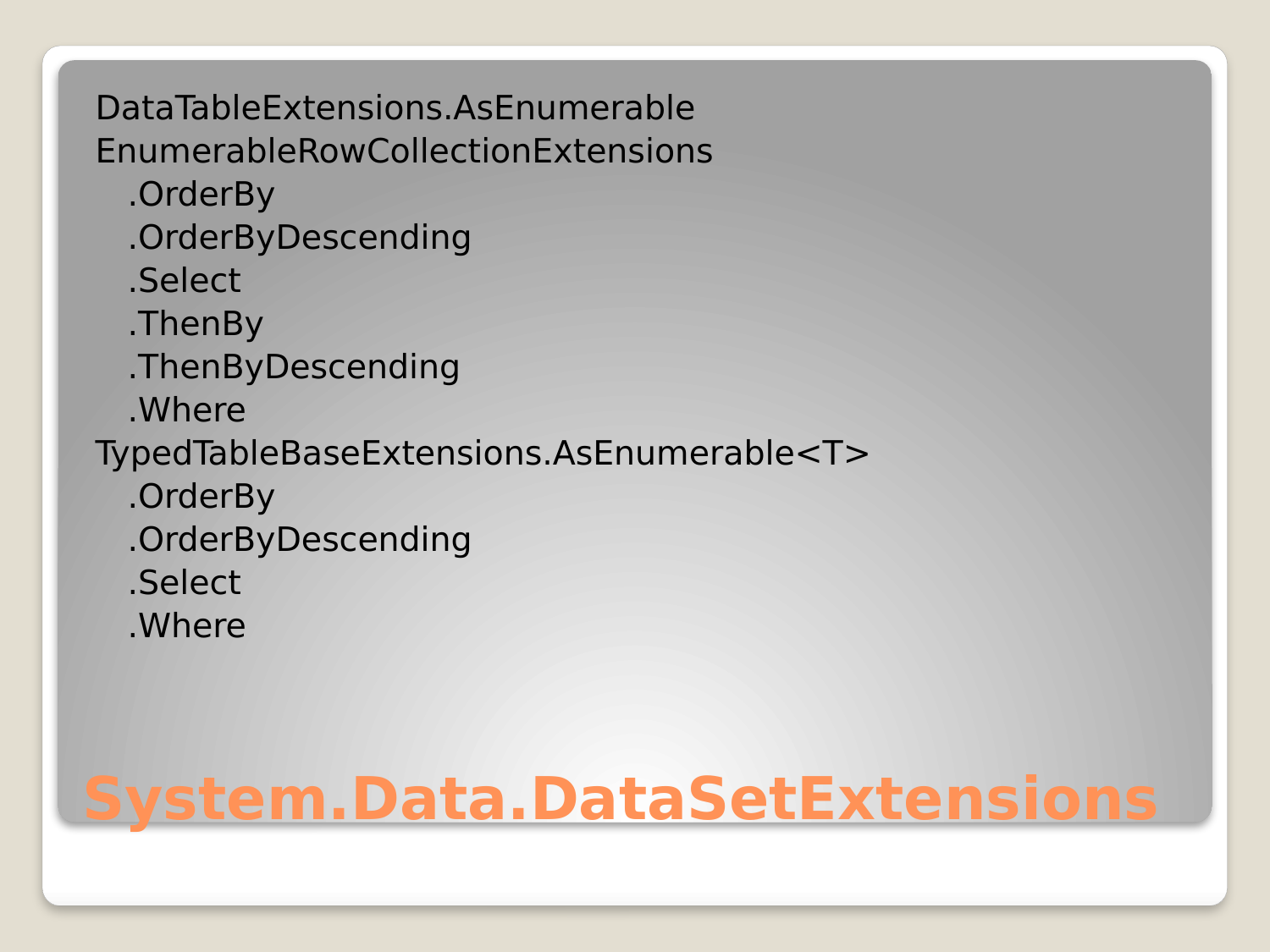

DataTableExtensions.AsEnumerable
EnumerableRowCollectionExtensions
	.OrderBy
	.OrderByDescending
	.Select
	.ThenBy
	.ThenByDescending
	.Where
TypedTableBaseExtensions.AsEnumerable<T>
	.OrderBy
	.OrderByDescending
	.Select
	.Where
# System.Data.DataSetExtensions